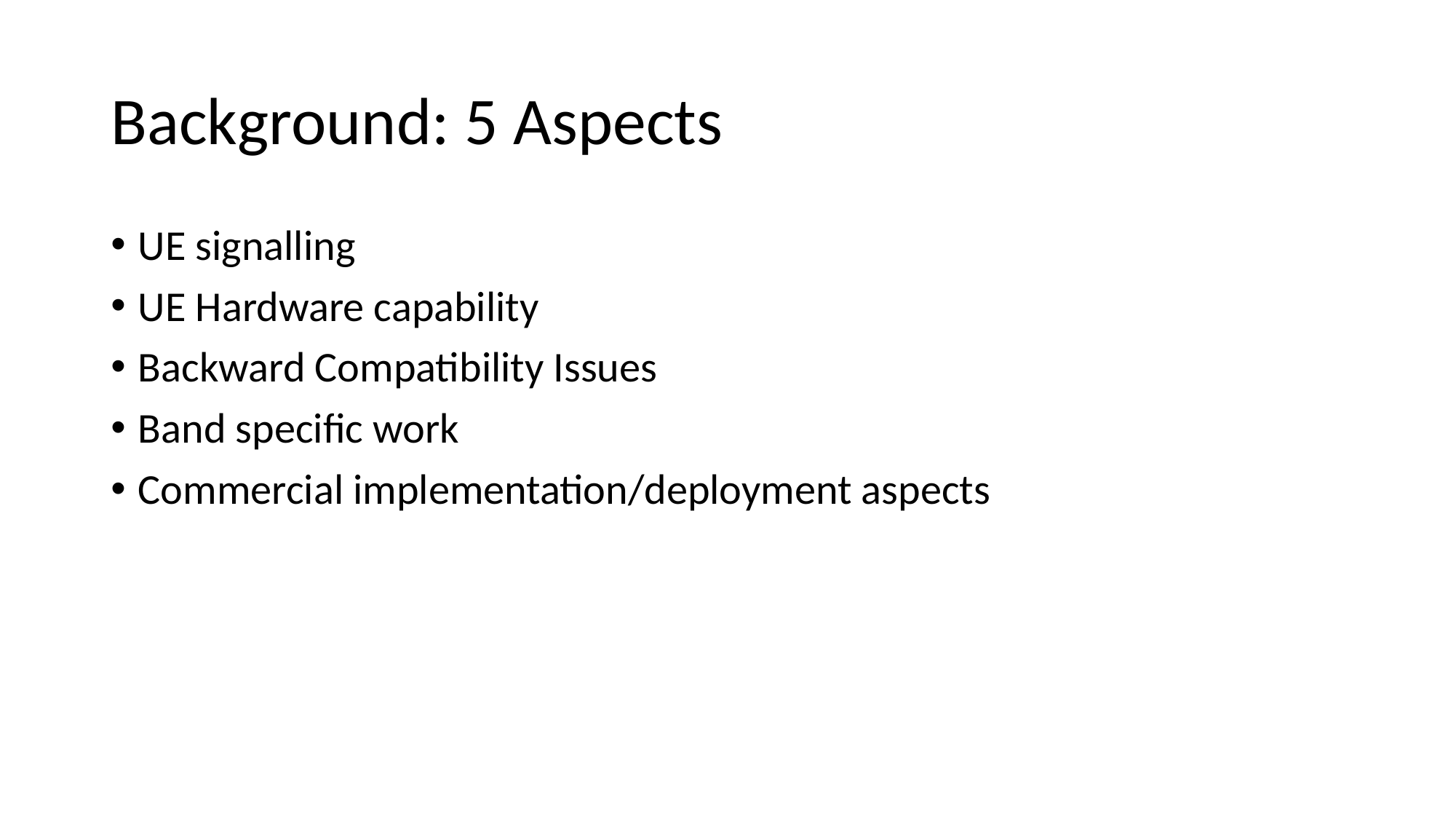

# Background: 5 Aspects
UE signalling
UE Hardware capability
Backward Compatibility Issues
Band specific work
Commercial implementation/deployment aspects